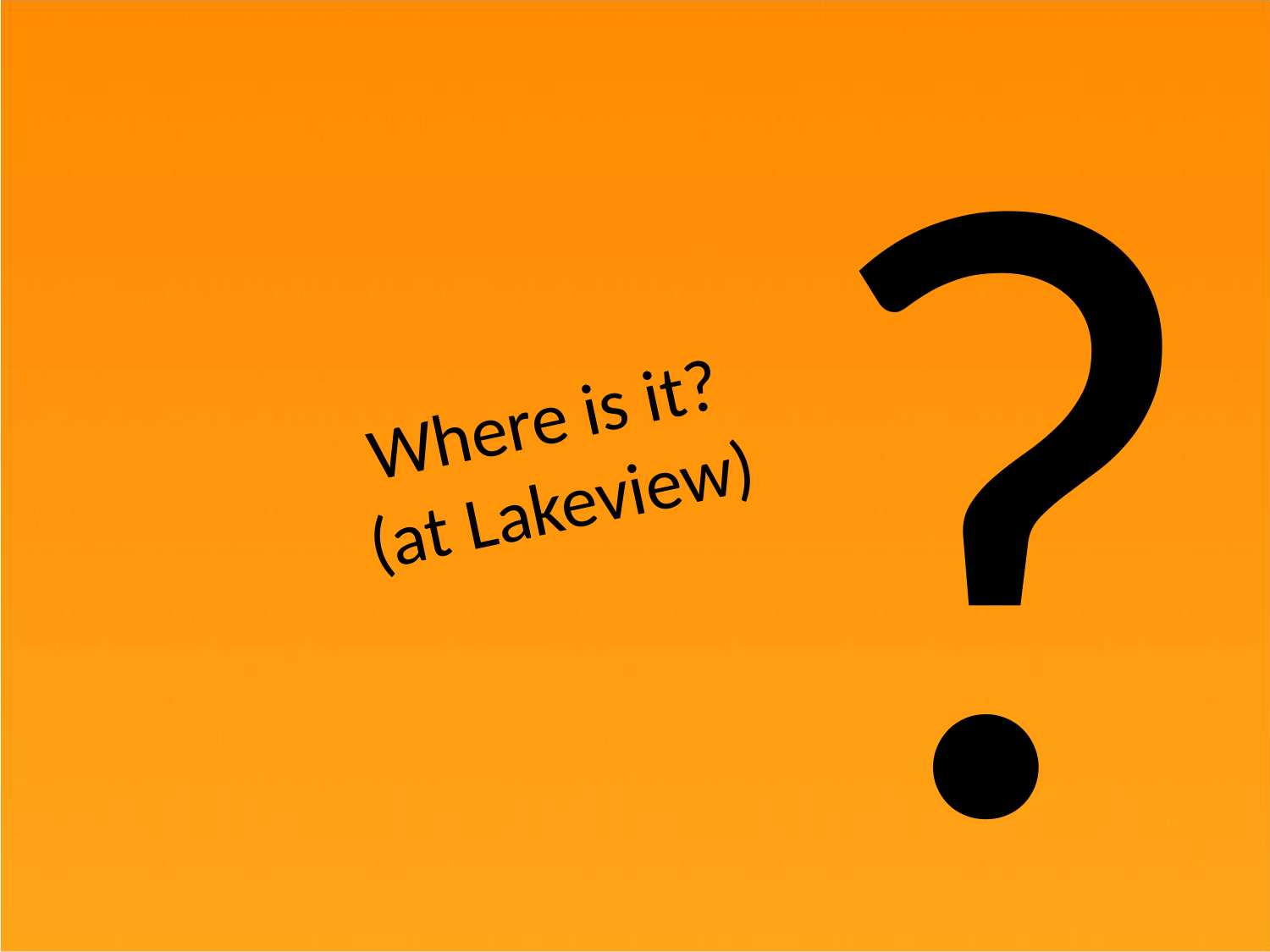

?
# Where is it? (at Lakeview)